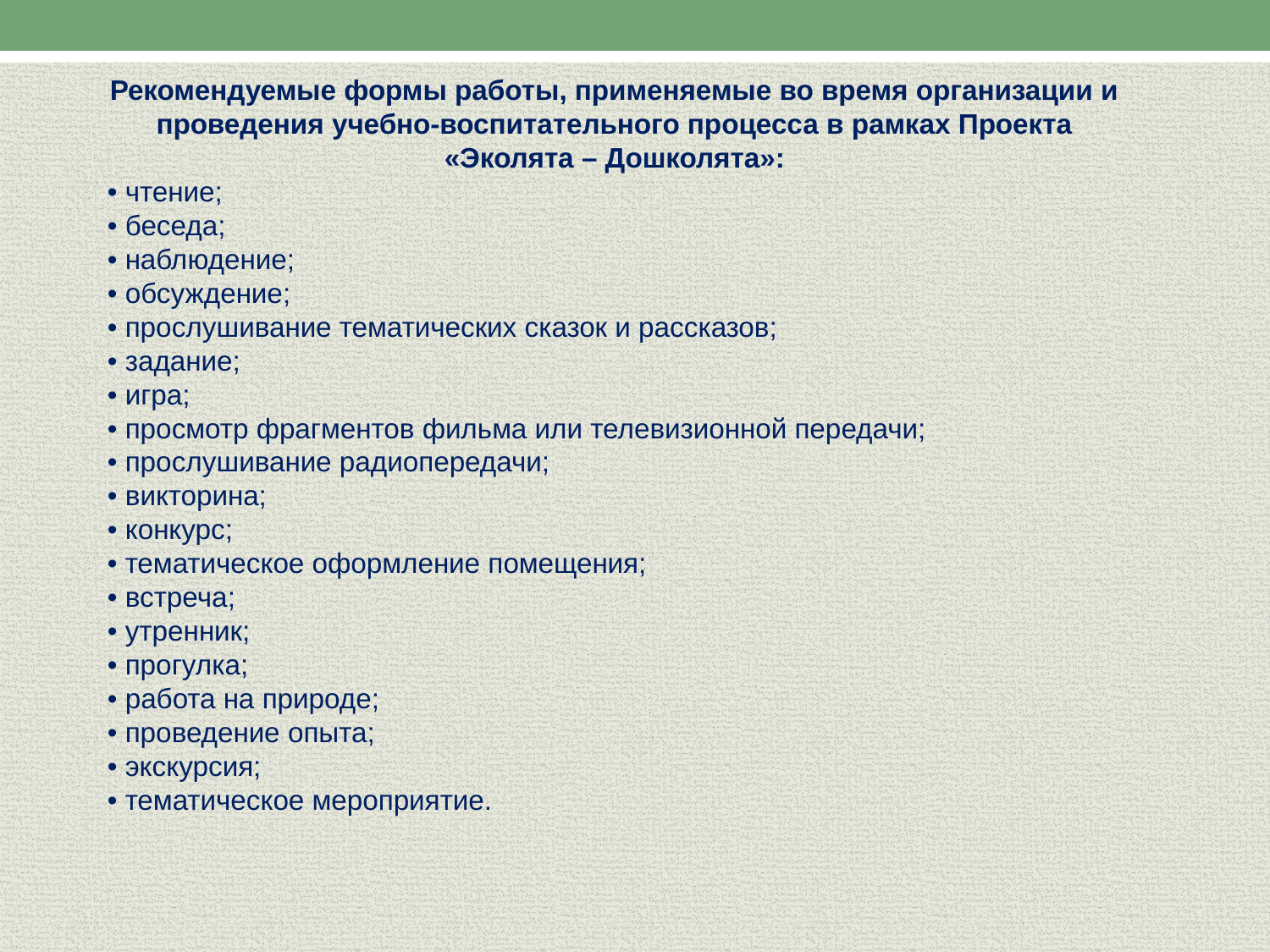

Рекомендуемые формы работы, применяемые во время организации и проведения учебно-воспитательного процесса в рамках Проекта «Эколята – Дошколята»:
• чтение;
• беседа;
• наблюдение;
• обсуждение;
• прослушивание тематических сказок и рассказов;
• задание;
• игра;
• просмотр фрагментов фильма или телевизионной передачи;
• прослушивание радиопередачи;
• викторина;
• конкурс;
• тематическое оформление помещения;
• встреча;
• утренник;
• прогулка;
• работа на природе;
• проведение опыта;
• экскурсия;
• тематическое мероприятие.